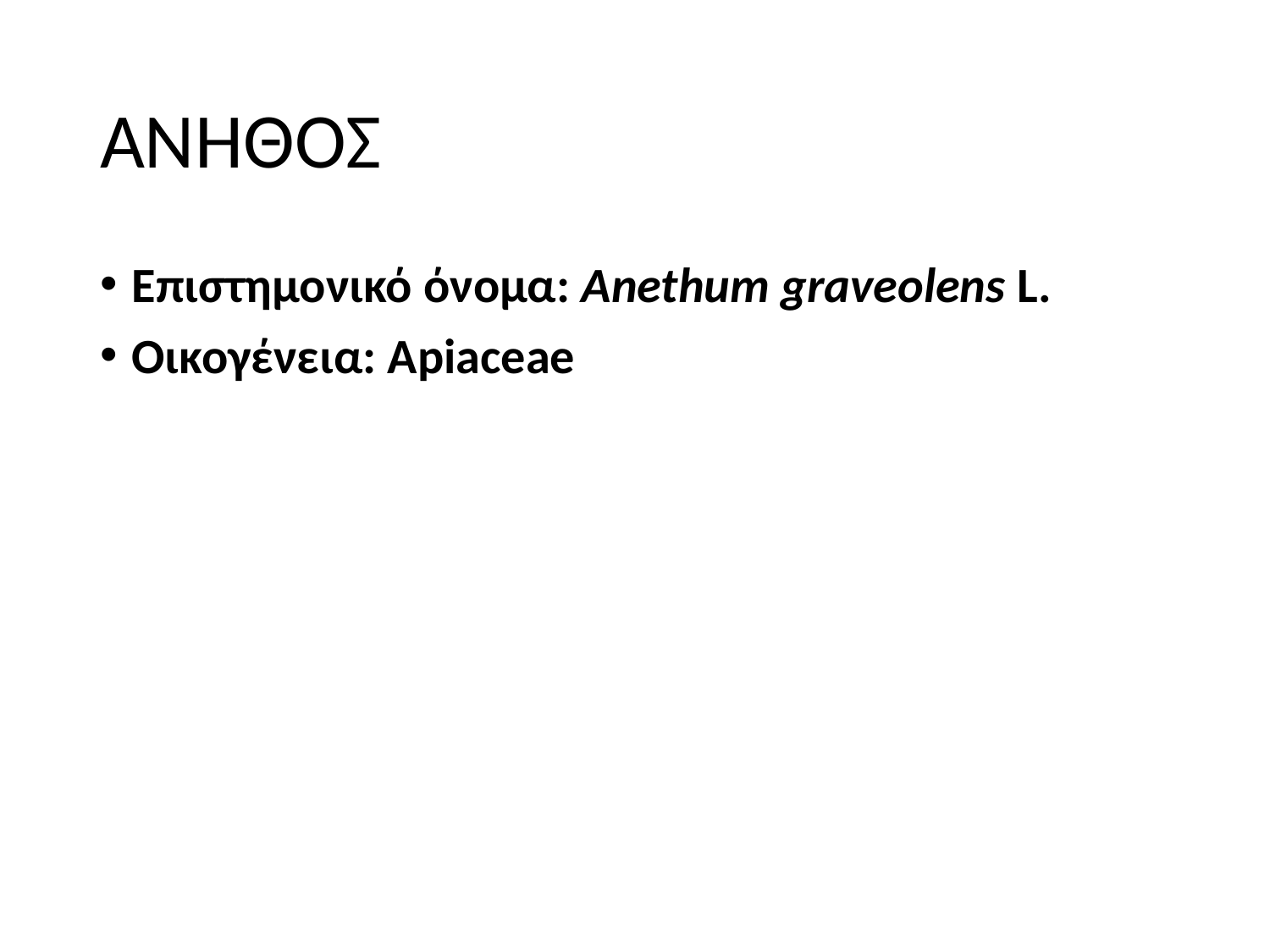

# ΑΝΗΘΟΣ
Επιστημονικό όνομα: Αnethum graveolens L.
Οικογένεια: Apiaceae